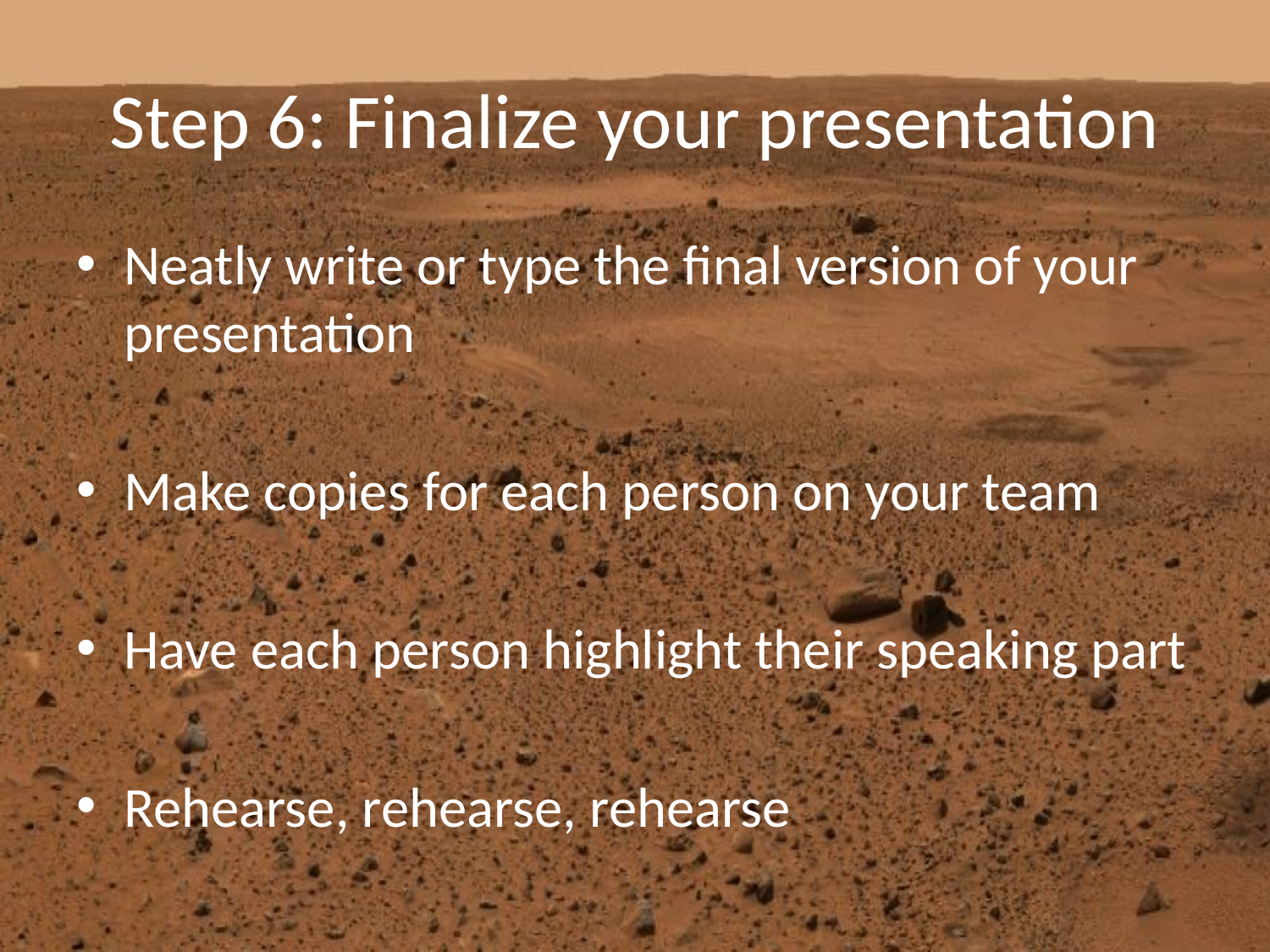

# Step 6: Finalize your presentation
Neatly write or type the final version of your presentation

Make copies for each person on your team

Have each person highlight their speaking part

Rehearse, rehearse, rehearse